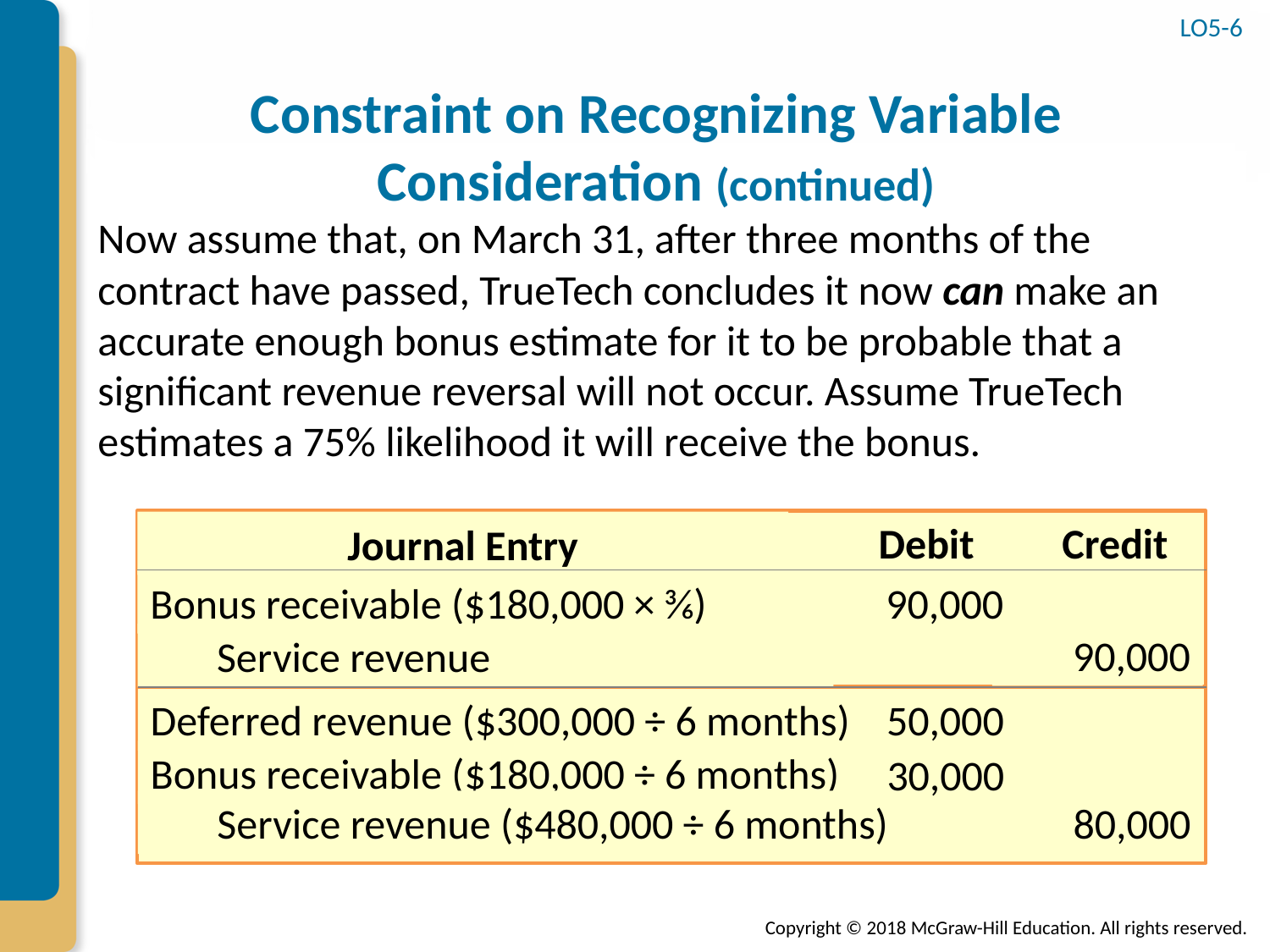

LO5-6
# Constraint on Recognizing Variable Consideration (continued)
Now assume that, on March 31, after three months of the contract have passed, TrueTech concludes it now can make an accurate enough bonus estimate for it to be probable that a significant revenue reversal will not occur. Assume TrueTech estimates a 75% likelihood it will receive the bonus.

Debit
Credit
Journal Entry
Bonus receivable ($180,000 × 3⁄6)
90,000
90,000
       Service revenue

Deferred revenue ($300,000 ÷ 6 months)
50,000
Bonus receivable ($180,000 ÷ 6 months)
30,000
       Service revenue ($480,000 ÷ 6 months)
80,000